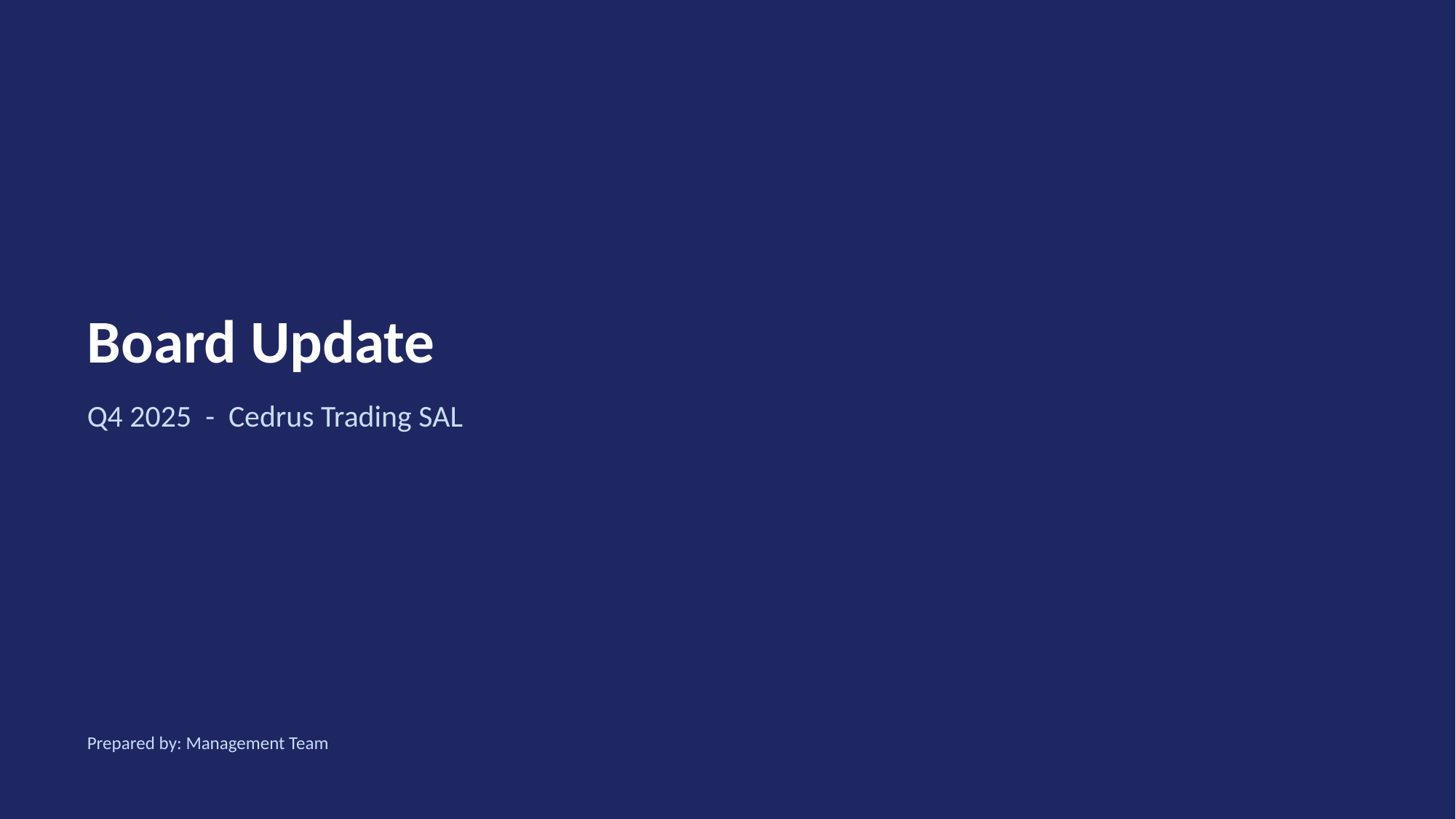

Board Update
Q4 2025  -  Cedrus Trading SAL
Prepared by: Management Team